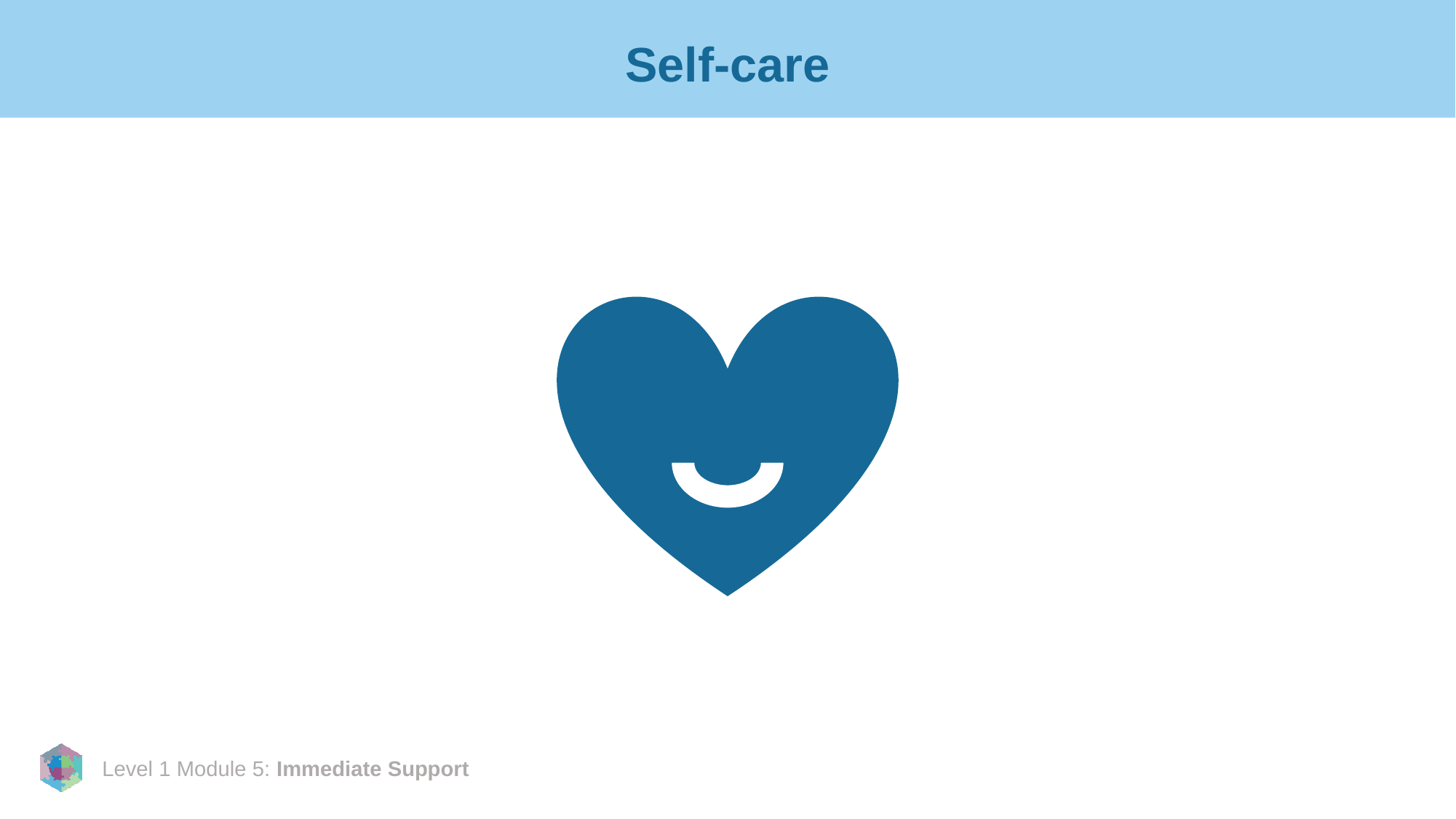

# Self-care

Reflection on today’s module
Closing